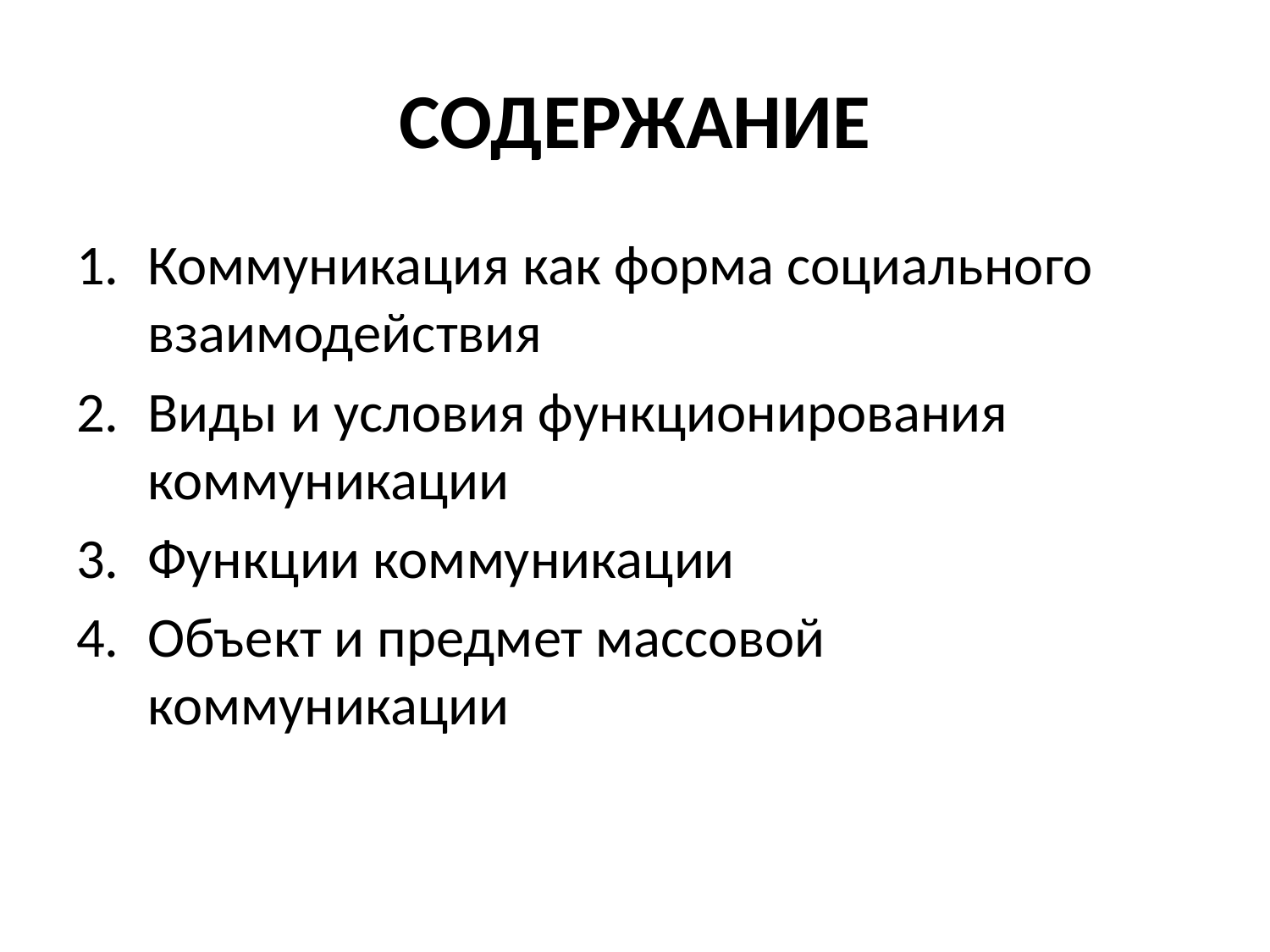

# СОДЕРЖАНИЕ
Коммуникация как форма социального взаимодействия
Виды и условия функционирования коммуникации
Функции коммуникации
Объект и предмет массовой коммуникации